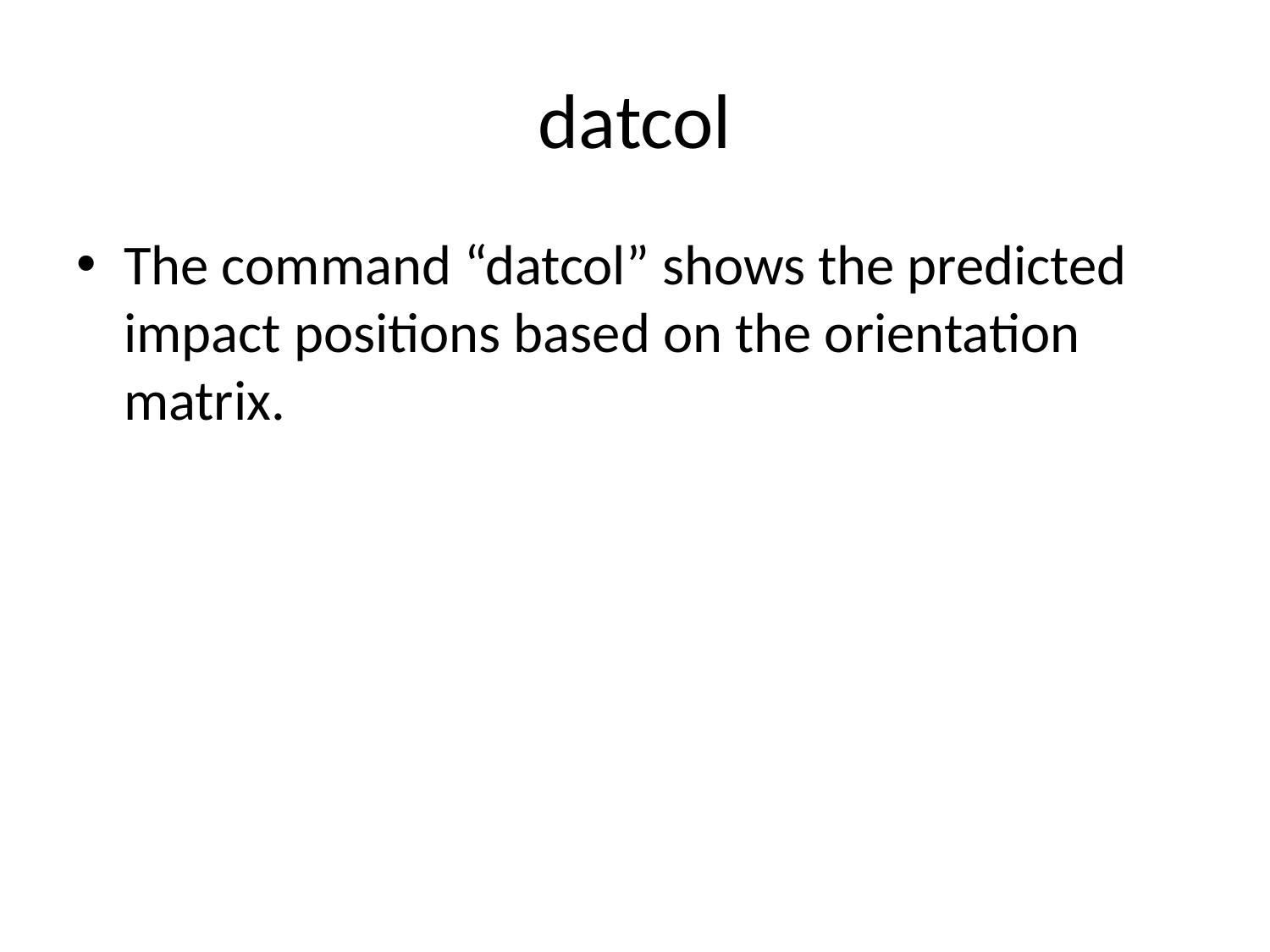

# datcol
The command “datcol” shows the predicted impact positions based on the orientation matrix.